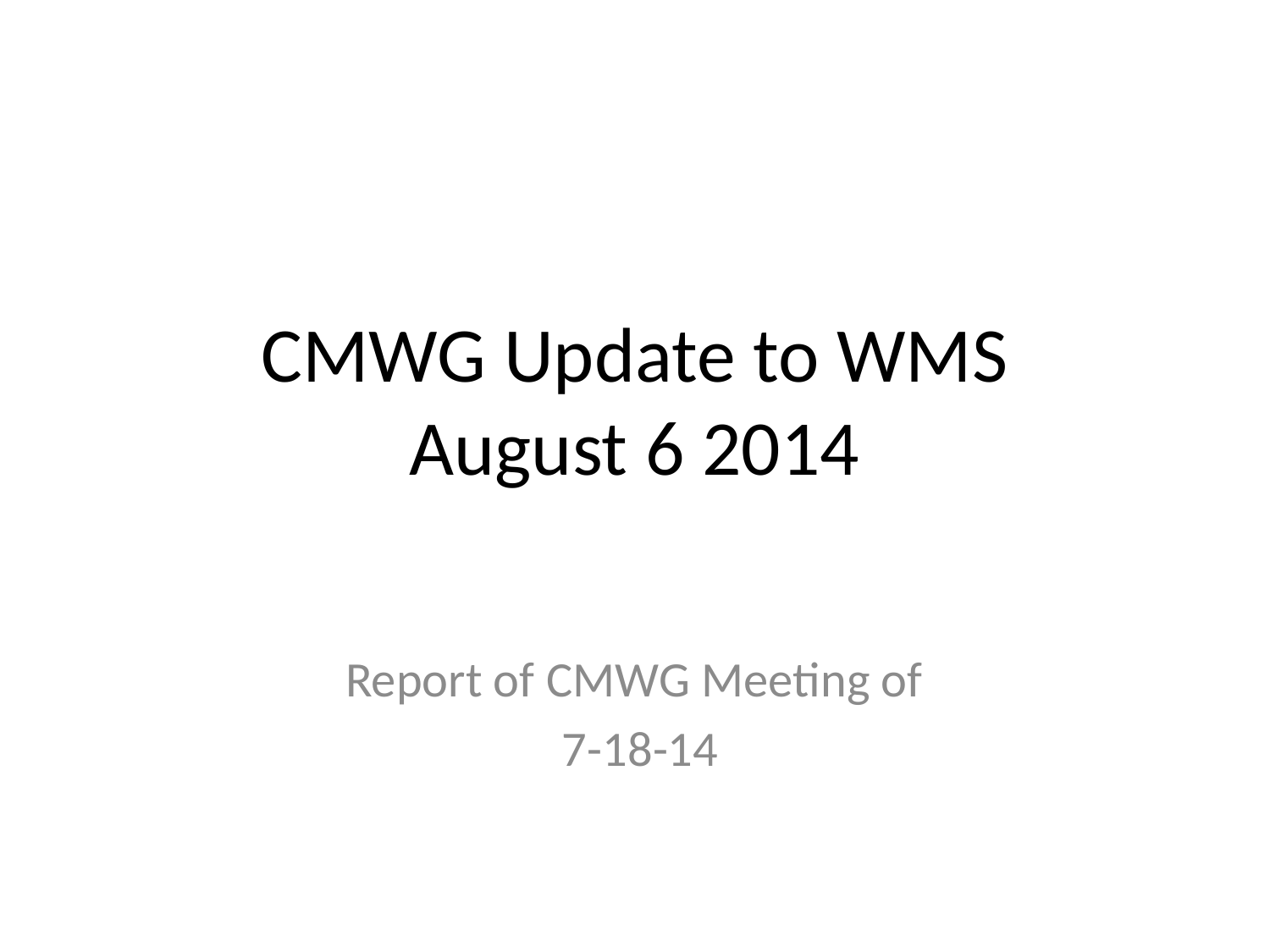

# CMWG Update to WMS August 6 2014

Report of CMWG Meeting of
7-18-14